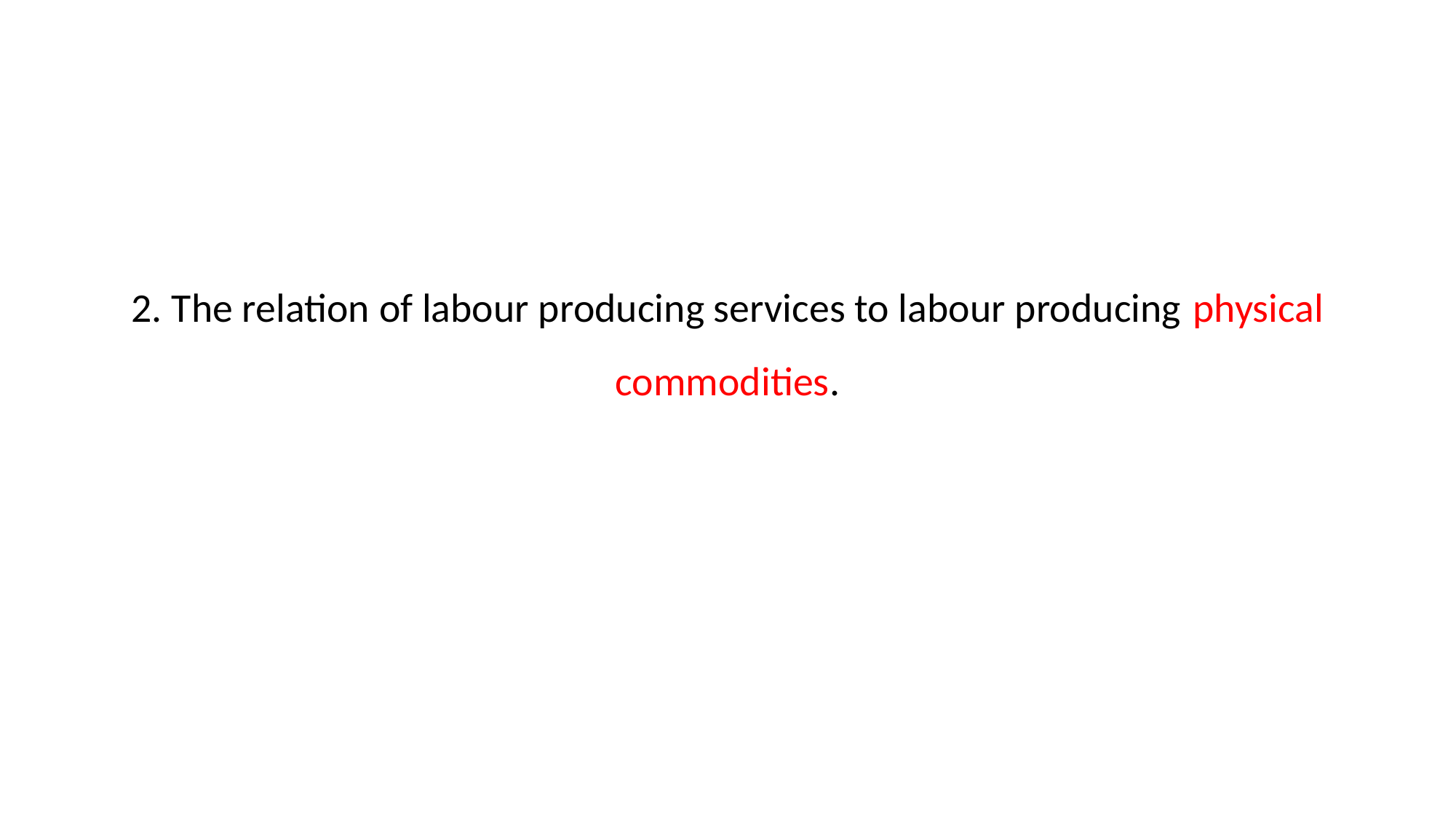

# 2. The relation of labour producing services to labour producing physical commodities.